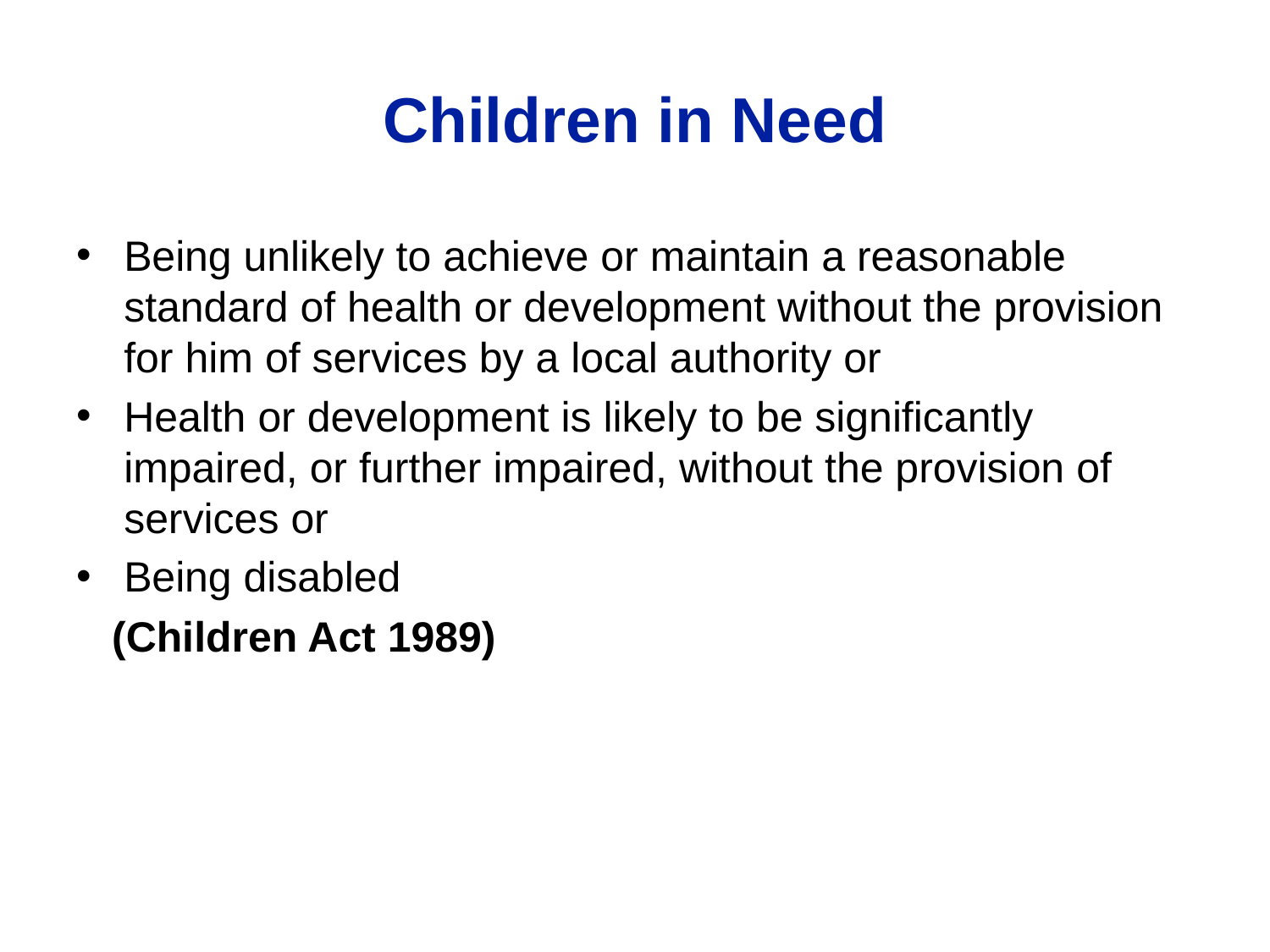

# Children in Need
Being unlikely to achieve or maintain a reasonable standard of health or development without the provision for him of services by a local authority or
Health or development is likely to be significantly impaired, or further impaired, without the provision of services or
Being disabled
   (Children Act 1989)